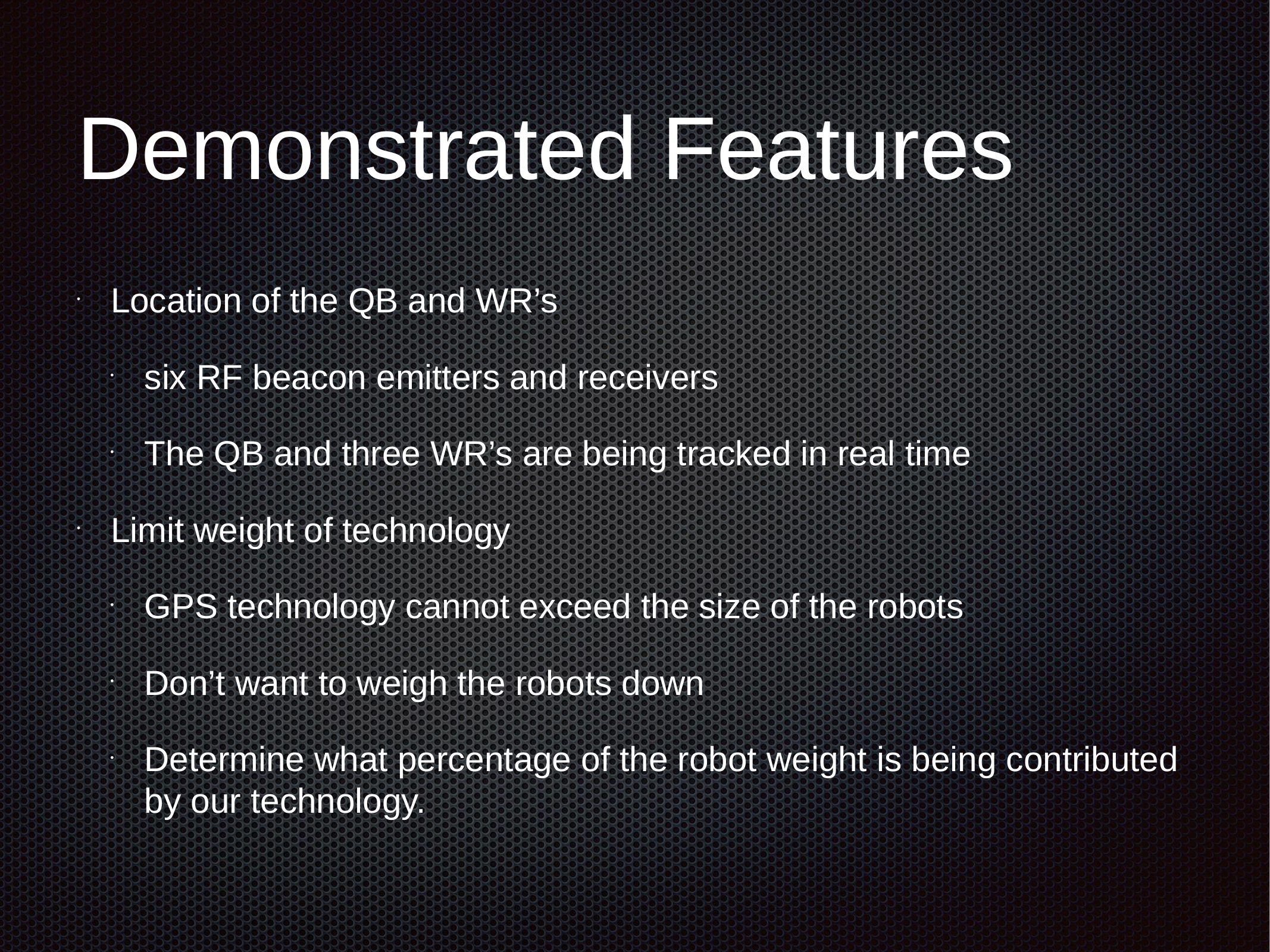

# Demonstrated Features
Location of the QB and WR’s
six RF beacon emitters and receivers
The QB and three WR’s are being tracked in real time
Limit weight of technology
GPS technology cannot exceed the size of the robots
Don’t want to weigh the robots down
Determine what percentage of the robot weight is being contributed by our technology.